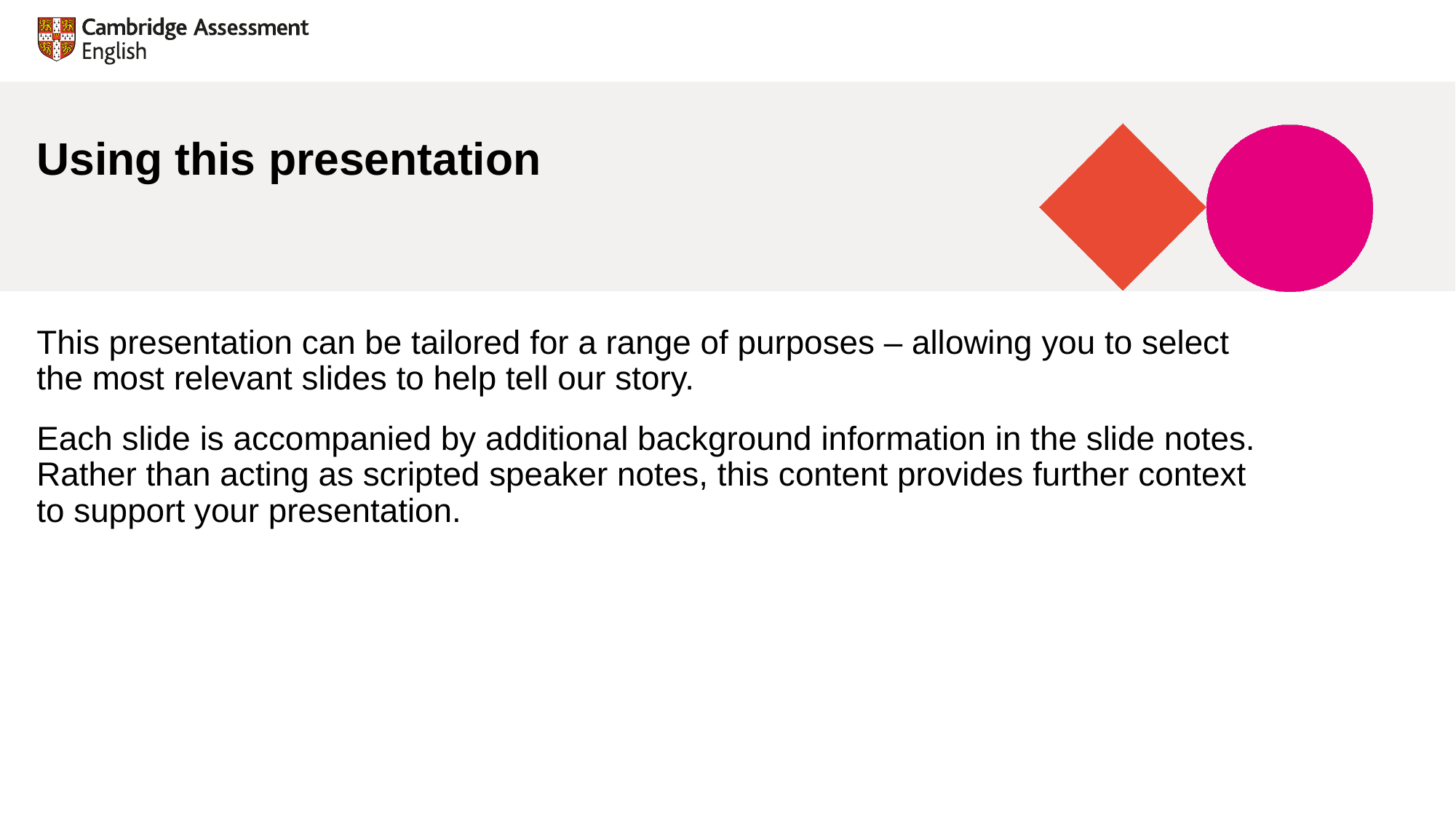

# Using this presentation
This presentation can be tailored for a range of purposes – allowing you to select the most relevant slides to help tell our story.
Each slide is accompanied by additional background information in the slide notes. Rather than acting as scripted speaker notes, this content provides further context to support your presentation.